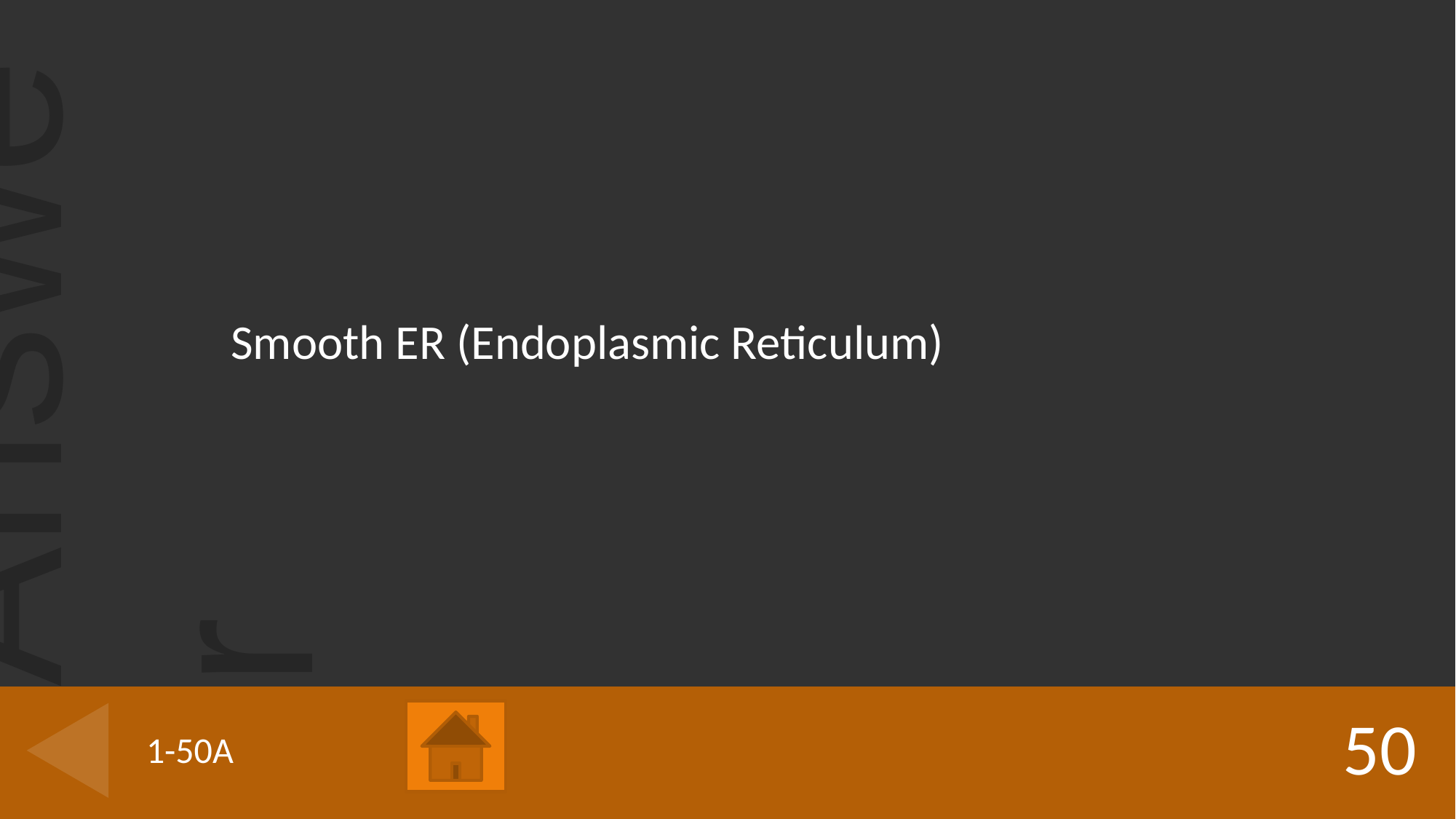

Smooth ER (Endoplasmic Reticulum)

# 1-50A
50